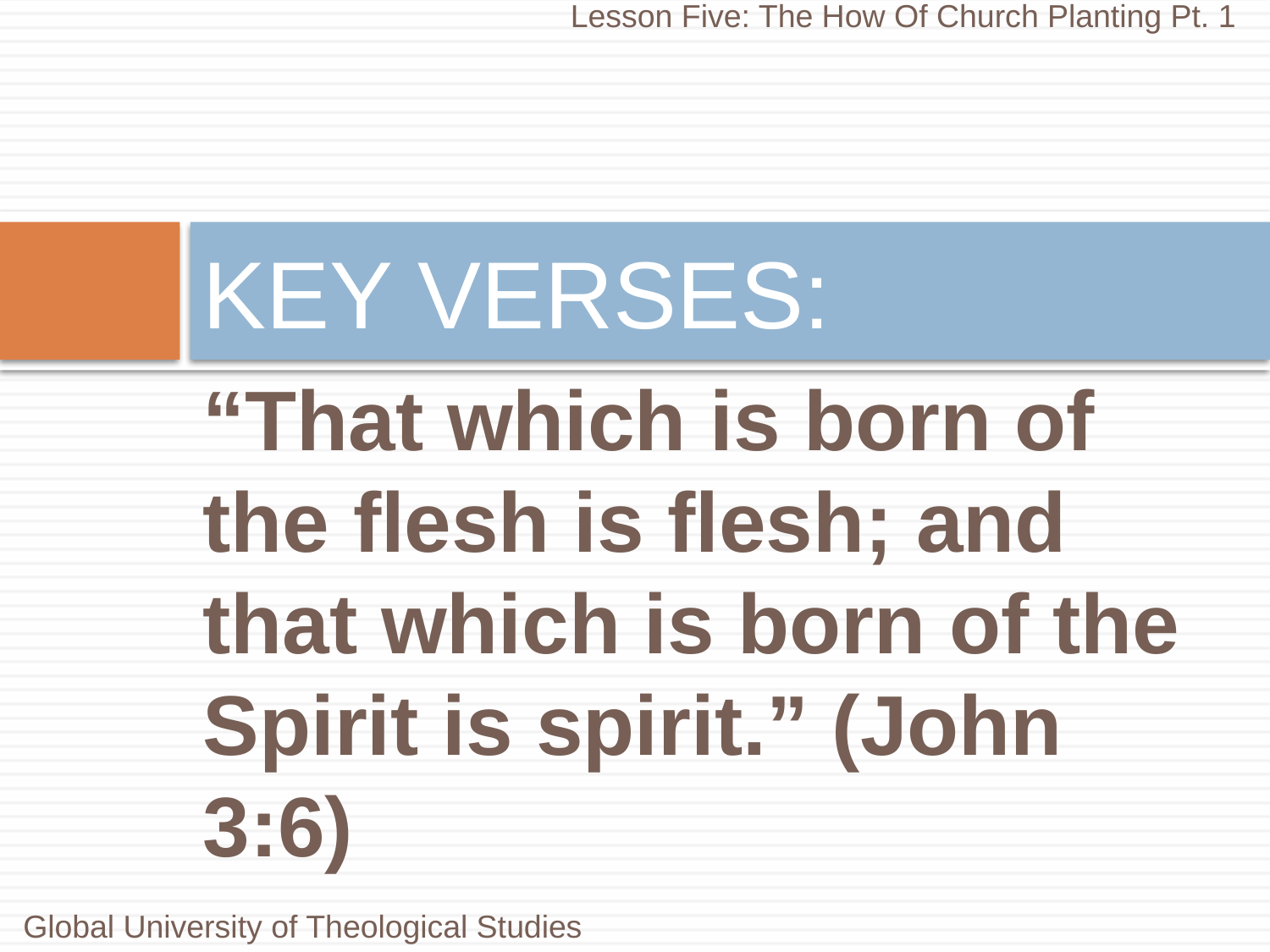

Lesson Five: The How Of Church Planting Pt. 1
# KEY VERSES:
“That which is born of the flesh is flesh; and that which is born of the Spirit is spirit.” (John 3:6)
Global University of Theological Studies